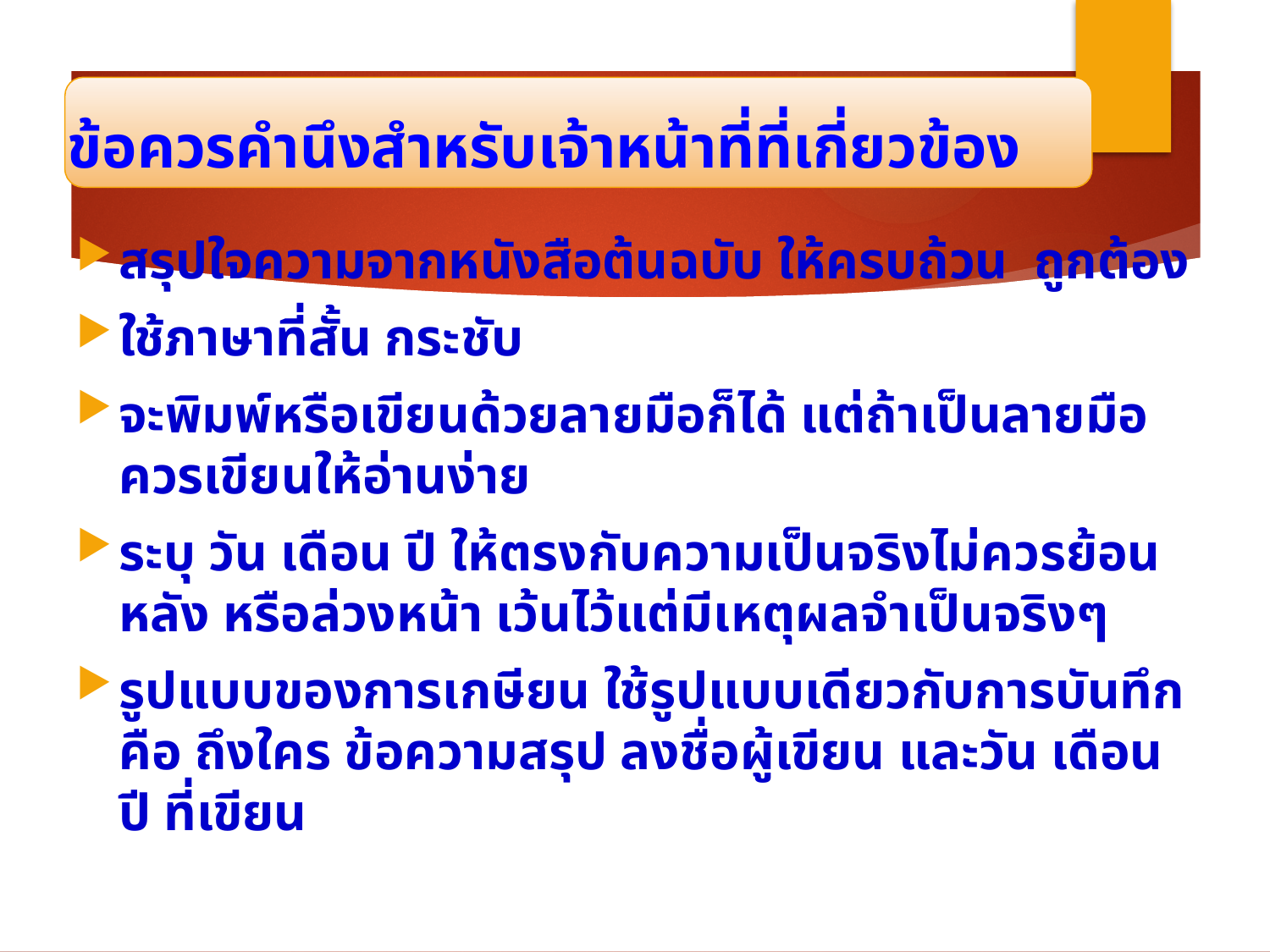

ข้อควรคำนึงสำหรับเจ้าหน้าที่ที่เกี่ยวข้อง

สรุปใจความจากหนังสือต้นฉบับ ให้ครบถ้วน  ถูกต้อง
ใช้ภาษาที่สั้น กระชับ
จะพิมพ์หรือเขียนด้วยลายมือก็ได้ แต่ถ้าเป็นลายมือควรเขียนให้อ่านง่าย
ระบุ วัน เดือน ปี ให้ตรงกับความเป็นจริงไม่ควรย้อนหลัง หรือล่วงหน้า เว้นไว้แต่มีเหตุผลจำเป็นจริงๆ
รูปแบบของการเกษียน ใช้รูปแบบเดียวกับการบันทึก คือ ถึงใคร ข้อความสรุป ลงชื่อผู้เขียน และวัน เดือน ปี ที่เขียน